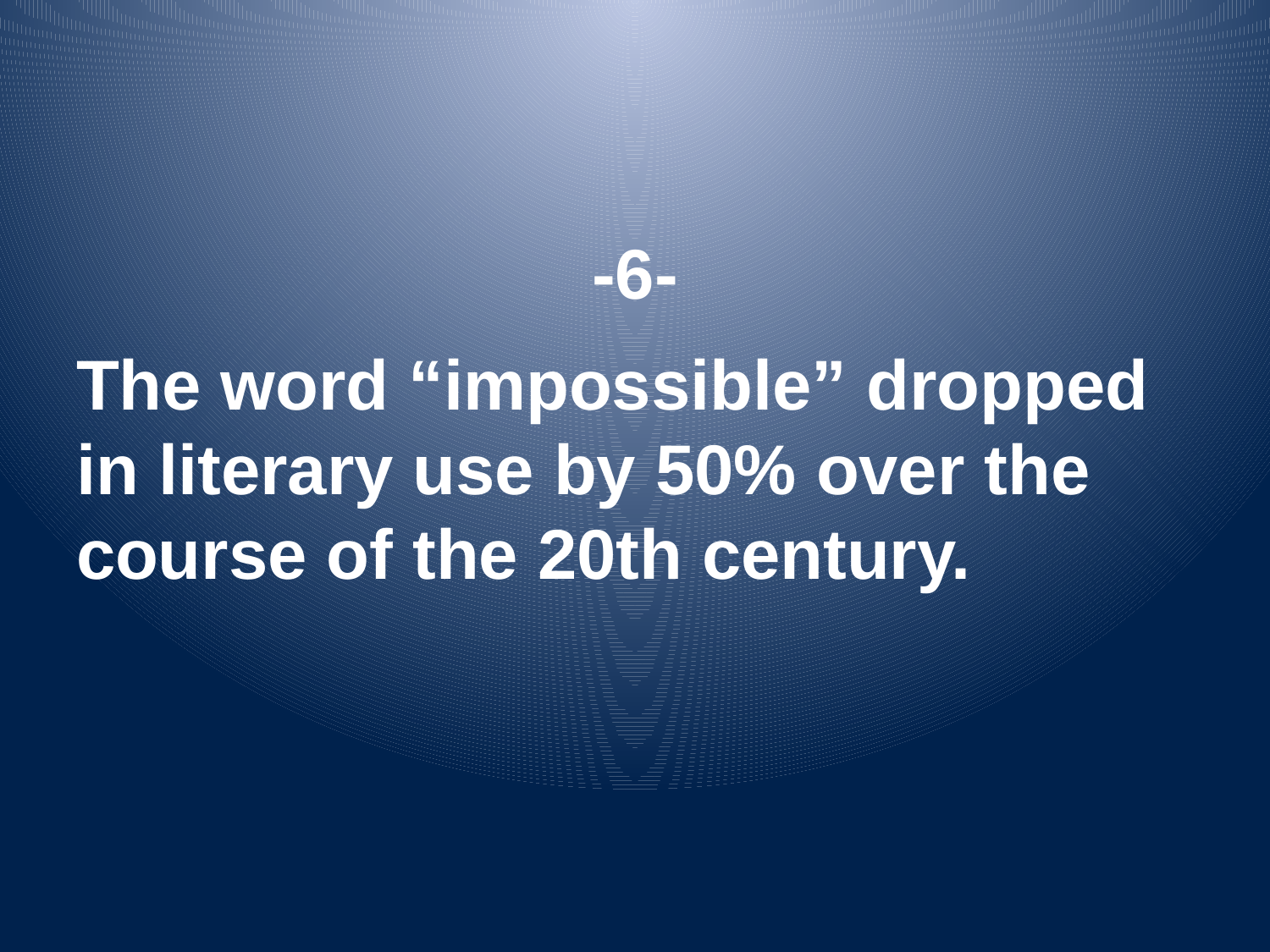

-6-

The word “impossible” dropped in literary use by 50% over the course of the 20th century.